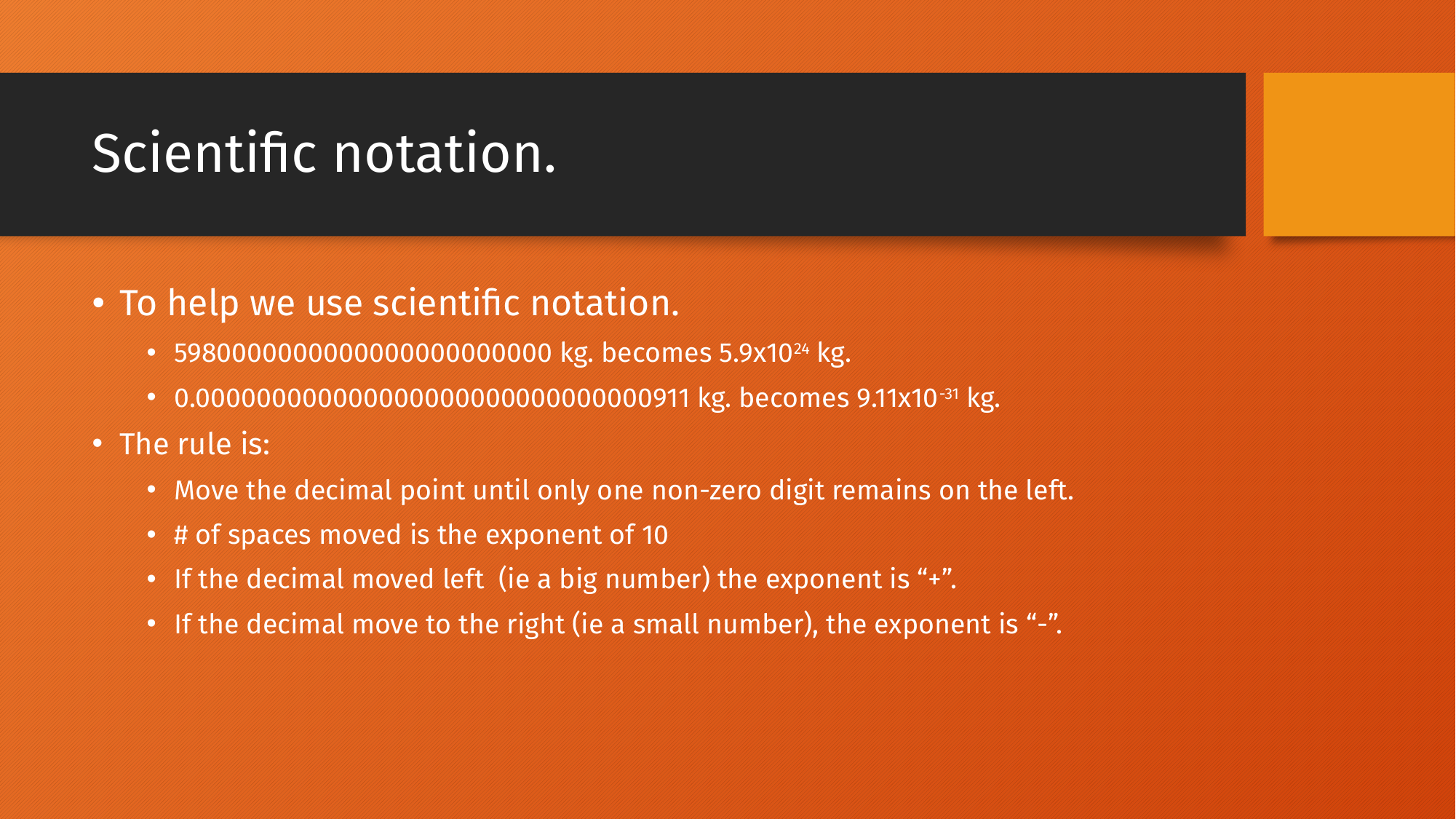

# Scientific notation.
To help we use scientific notation.
5980000000000000000000000 kg. becomes 5.9x1024 kg.
0.000000000000000000000000000000911 kg. becomes 9.11x10-31 kg.
The rule is:
Move the decimal point until only one non-zero digit remains on the left.
# of spaces moved is the exponent of 10
If the decimal moved left  (ie a big number) the exponent is “+”.
If the decimal move to the right (ie a small number), the exponent is “-”.